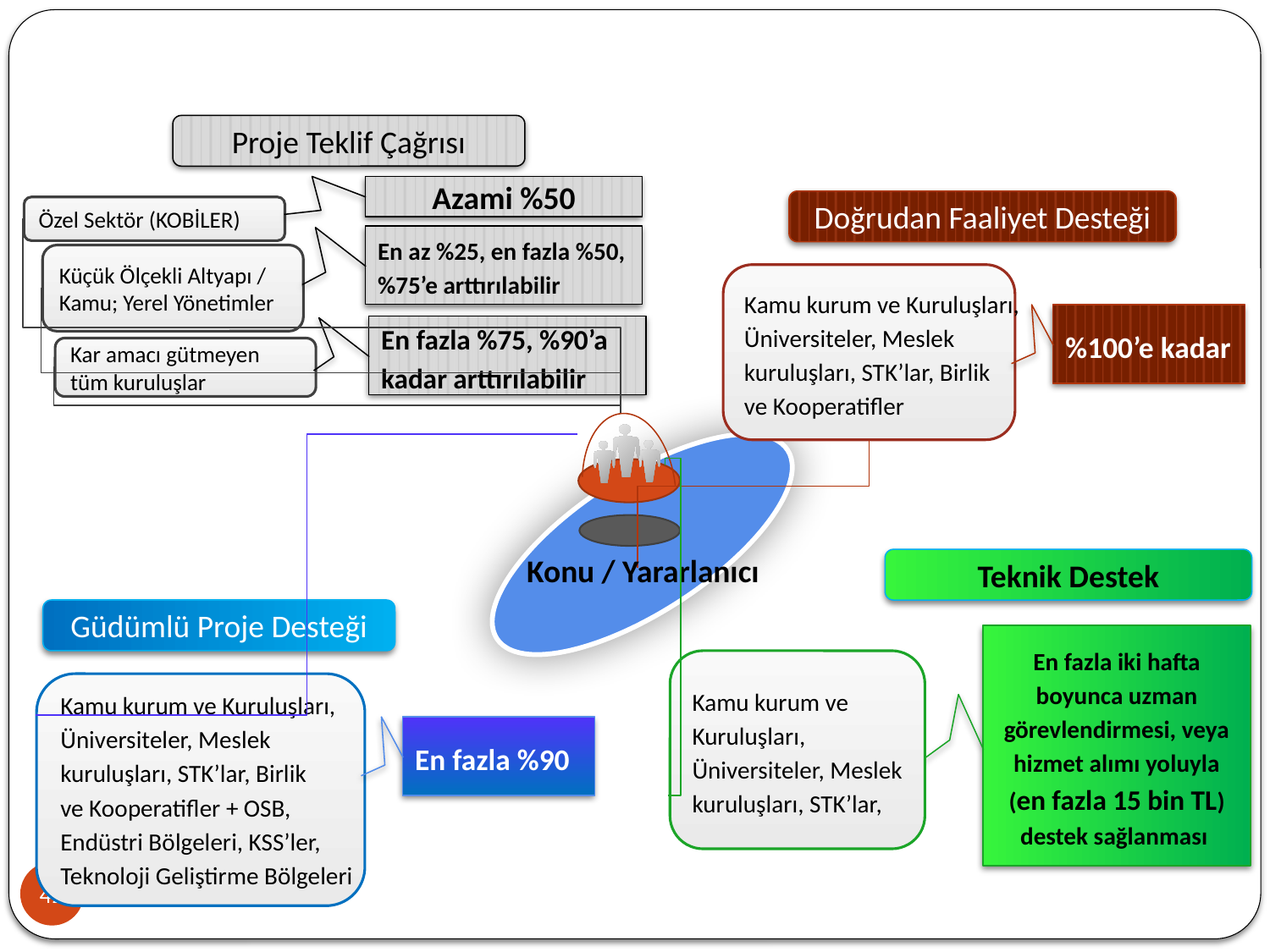

Proje Teklif Çağrısı
Azami %50
Doğrudan Faaliyet Desteği

Özel Sektör (KOBİLER)

En az %25, en fazla %50, %75’e arttırılabilir

Küçük Ölçekli Altyapı /
Kamu; Yerel Yönetimler

Kamu kurum ve Kuruluşları,
Üniversiteler, Meslek
kuruluşları, STK’lar, Birlik
ve Kooperatifler
%100’e kadar
En fazla %75, %90’a kadar arttırılabilir

Kar amacı gütmeyen
tüm kuruluşlar

Konu / Yararlanıcı
Teknik Destek
Güdümlü Proje Desteği
En fazla iki hafta boyunca uzman görevlendirmesi, veya hizmet alımı yoluyla (en fazla 15 bin TL) destek sağlanması
Kamu kurum ve
Kuruluşları,
Üniversiteler, Meslek
kuruluşları, STK’lar,

Kamu kurum ve Kuruluşları,
Üniversiteler, Meslek
kuruluşları, STK’lar, Birlik
ve Kooperatifler + OSB,
Endüstri Bölgeleri, KSS’ler,
Teknoloji Geliştirme Bölgeleri

En fazla %90
16.12.2011
42